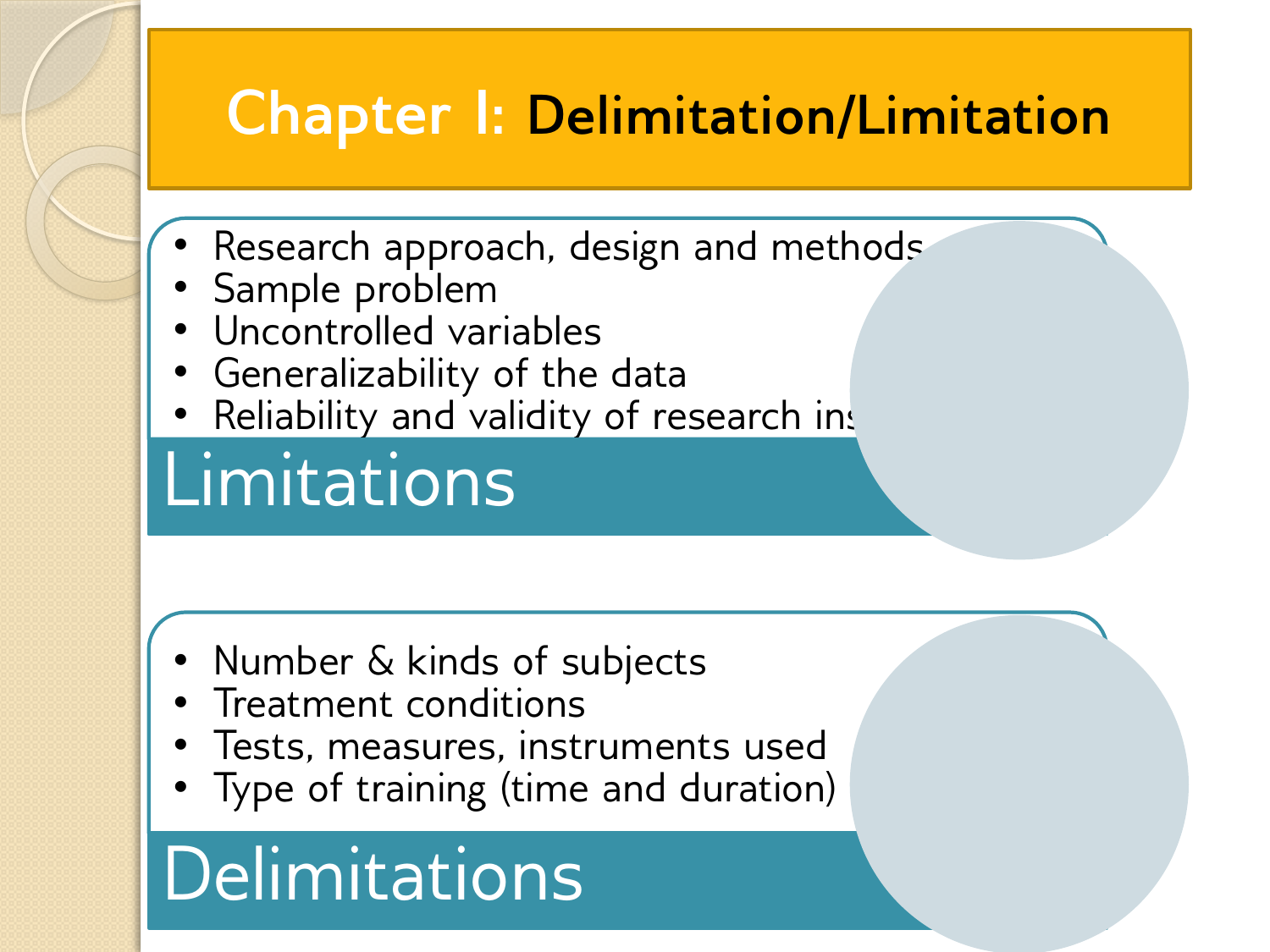

# Chapter I: Delimitation/Limitation

Limitations
Research approach, design and methods
Delimitations
Number & kinds of subjects
Sample problem
Uncontrolled variables
Generalizability of the data
Reliability and validity of research instruments
Treatment conditions
Tests, measures, instruments used
Type of training (time and duration)